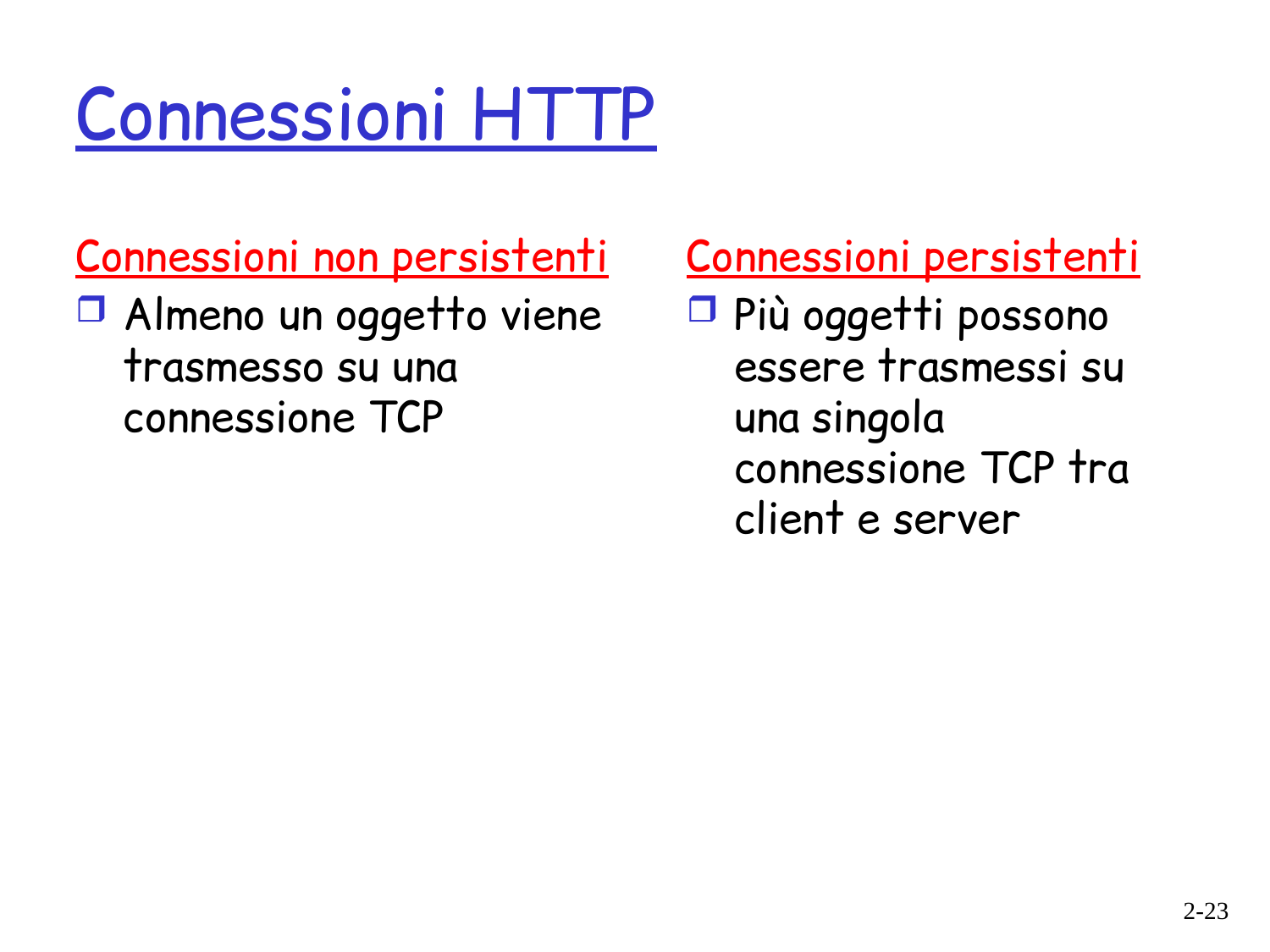

# Connessioni HTTP
Connessioni non persistenti
Almeno un oggetto viene trasmesso su una connessione TCP
Connessioni persistenti
Più oggetti possono essere trasmessi su una singola connessione TCP tra client e server
2-23